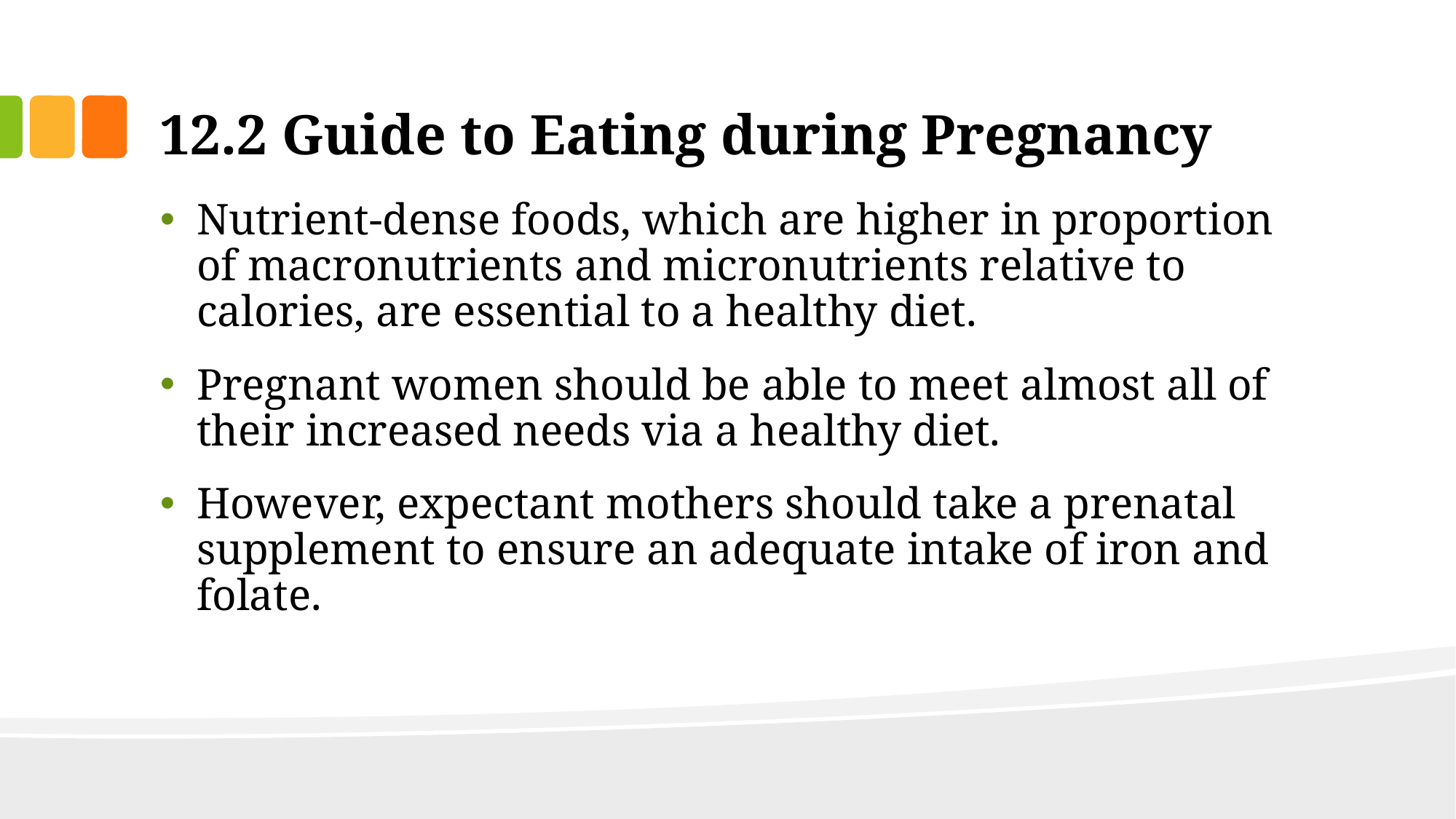

# 12.2 Guide to Eating during Pregnancy
Nutrient-dense foods, which are higher in proportion of macronutrients and micronutrients relative to calories, are essential to a healthy diet.
Pregnant women should be able to meet almost all of their increased needs via a healthy diet.
However, expectant mothers should take a prenatal supplement to ensure an adequate intake of iron and folate.